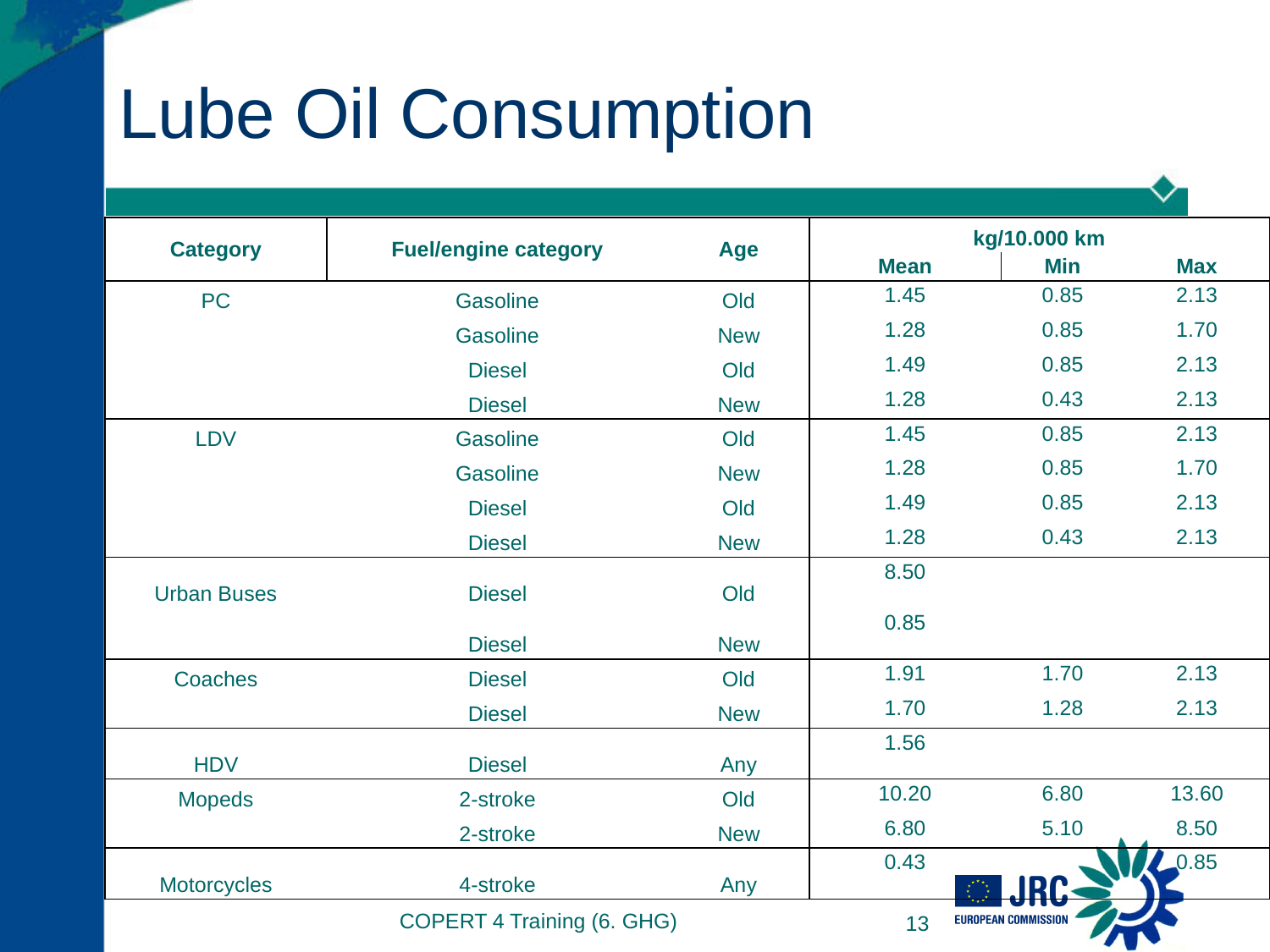

# Lube Oil Consumption
| Category | Fuel/engine category | Age | kg/10.000 km |  |  |
| --- | --- | --- | --- | --- | --- |
|  |  |  | Mean | Min | Max |
| PC | Gasoline | Old | 1.45 | 0.85 | 2.13 |
|  | Gasoline | New | 1.28 | 0.85 | 1.70 |
|  | Diesel | Old | 1.49 | 0.85 | 2.13 |
|  | Diesel | New | 1.28 | 0.43 | 2.13 |
| LDV | Gasoline | Old | 1.45 | 0.85 | 2.13 |
|  | Gasoline | New | 1.28 | 0.85 | 1.70 |
|  | Diesel | Old | 1.49 | 0.85 | 2.13 |
|  | Diesel | New | 1.28 | 0.43 | 2.13 |
| Urban Buses | Diesel | Old | 8.50 |  |  |
|  | Diesel | New | 0.85 |  |  |
| Coaches | Diesel | Old | 1.91 | 1.70 | 2.13 |
|  | Diesel | New | 1.70 | 1.28 | 2.13 |
| HDV | Diesel | Any | 1.56 |  |  |
| Mopeds | 2-stroke | Old | 10.20 | 6.80 | 13.60 |
|  | 2-stroke | New | 6.80 | 5.10 | 8.50 |
| Motorcycles | 4-stroke | Any | 0.43 |  | 0.85 |
COPERT 4 Training (6. GHG)
13